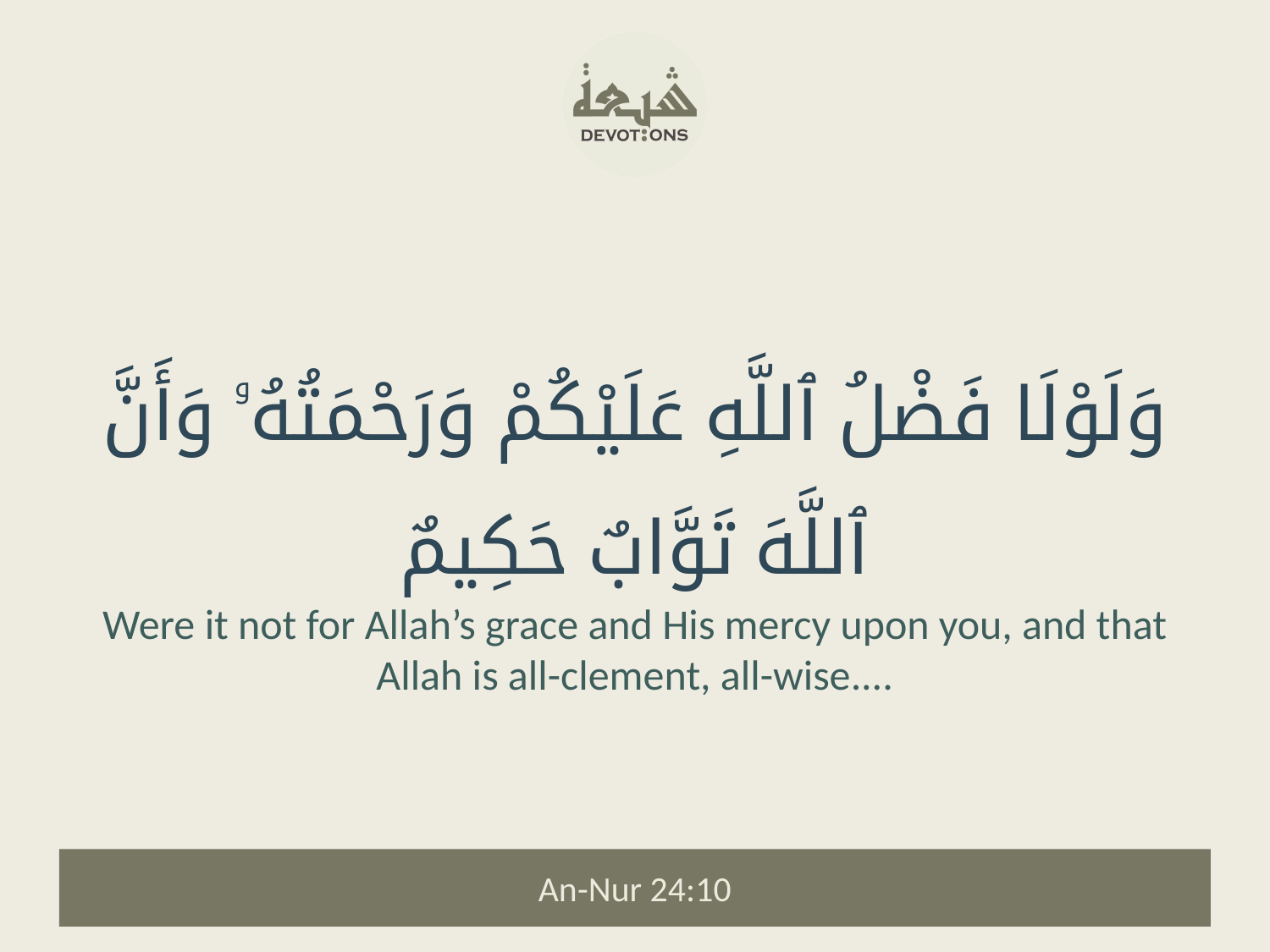

وَلَوْلَا فَضْلُ ٱللَّهِ عَلَيْكُمْ وَرَحْمَتُهُۥ وَأَنَّ ٱللَّهَ تَوَّابٌ حَكِيمٌ
Were it not for Allah’s grace and His mercy upon you, and that Allah is all-clement, all-wise....
An-Nur 24:10